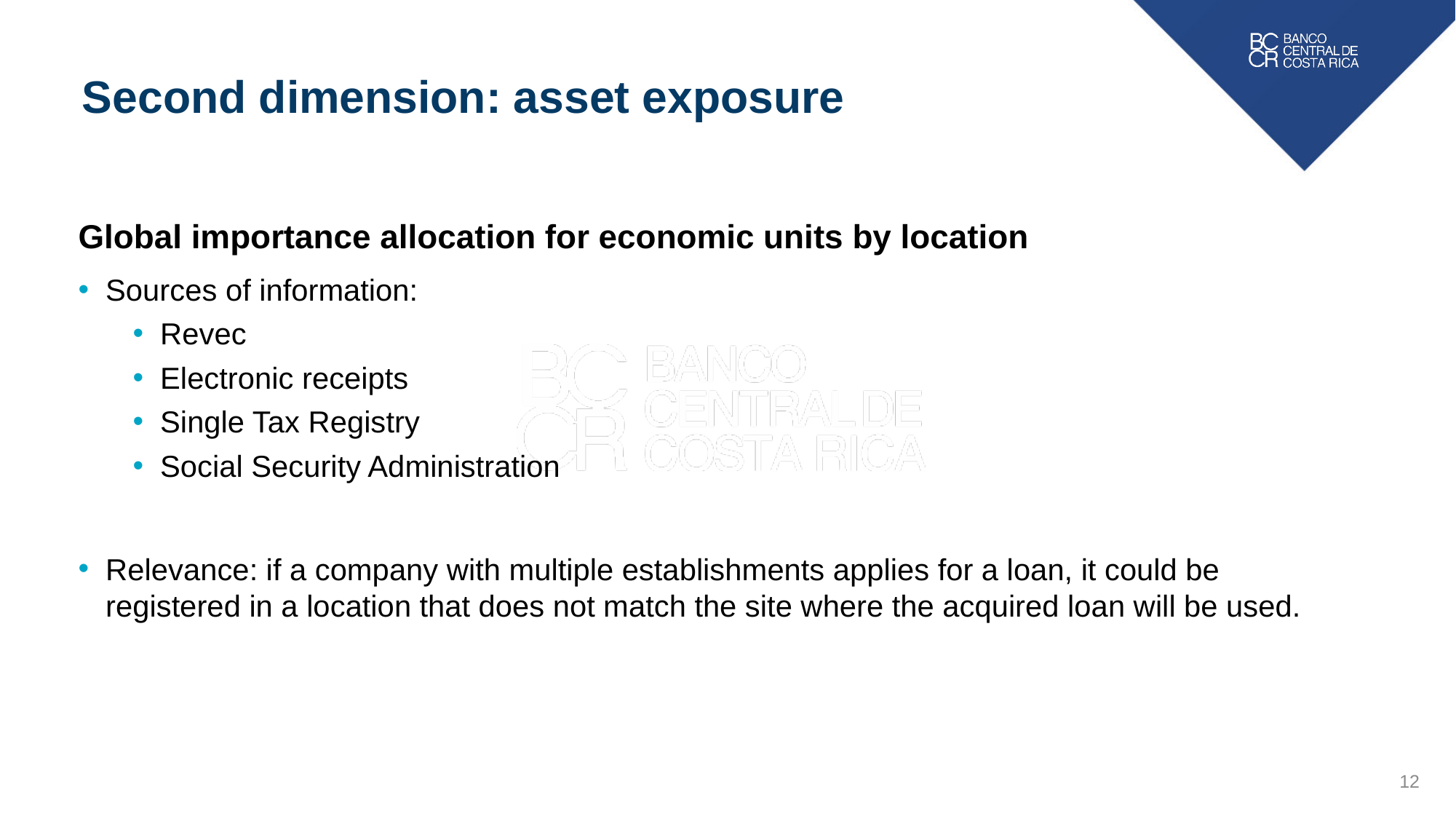

Second dimension: asset exposure
Global importance allocation for economic units by location
Sources of information:
Revec
Electronic receipts
Single Tax Registry
Social Security Administration

Relevance: if a company with multiple establishments applies for a loan, it could be registered in a location that does not match the site where the acquired loan will be used.
12